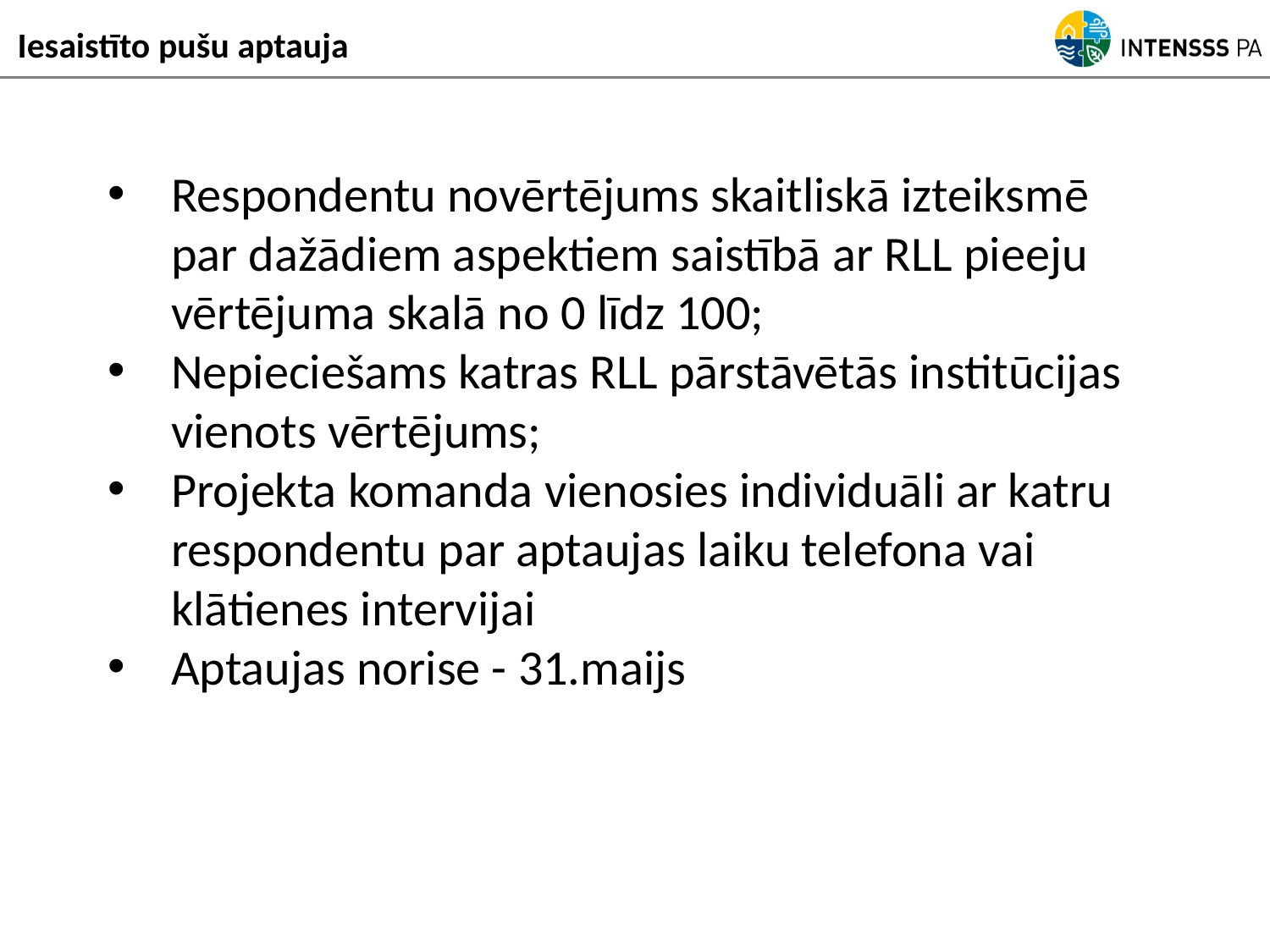

Iesaistīto pušu aptauja
Respondentu novērtējums skaitliskā izteiksmē par dažādiem aspektiem saistībā ar RLL pieeju vērtējuma skalā no 0 līdz 100;
Nepieciešams katras RLL pārstāvētās institūcijas vienots vērtējums;
Projekta komanda vienosies individuāli ar katru respondentu par aptaujas laiku telefona vai klātienes intervijai
Aptaujas norise - 31.maijs